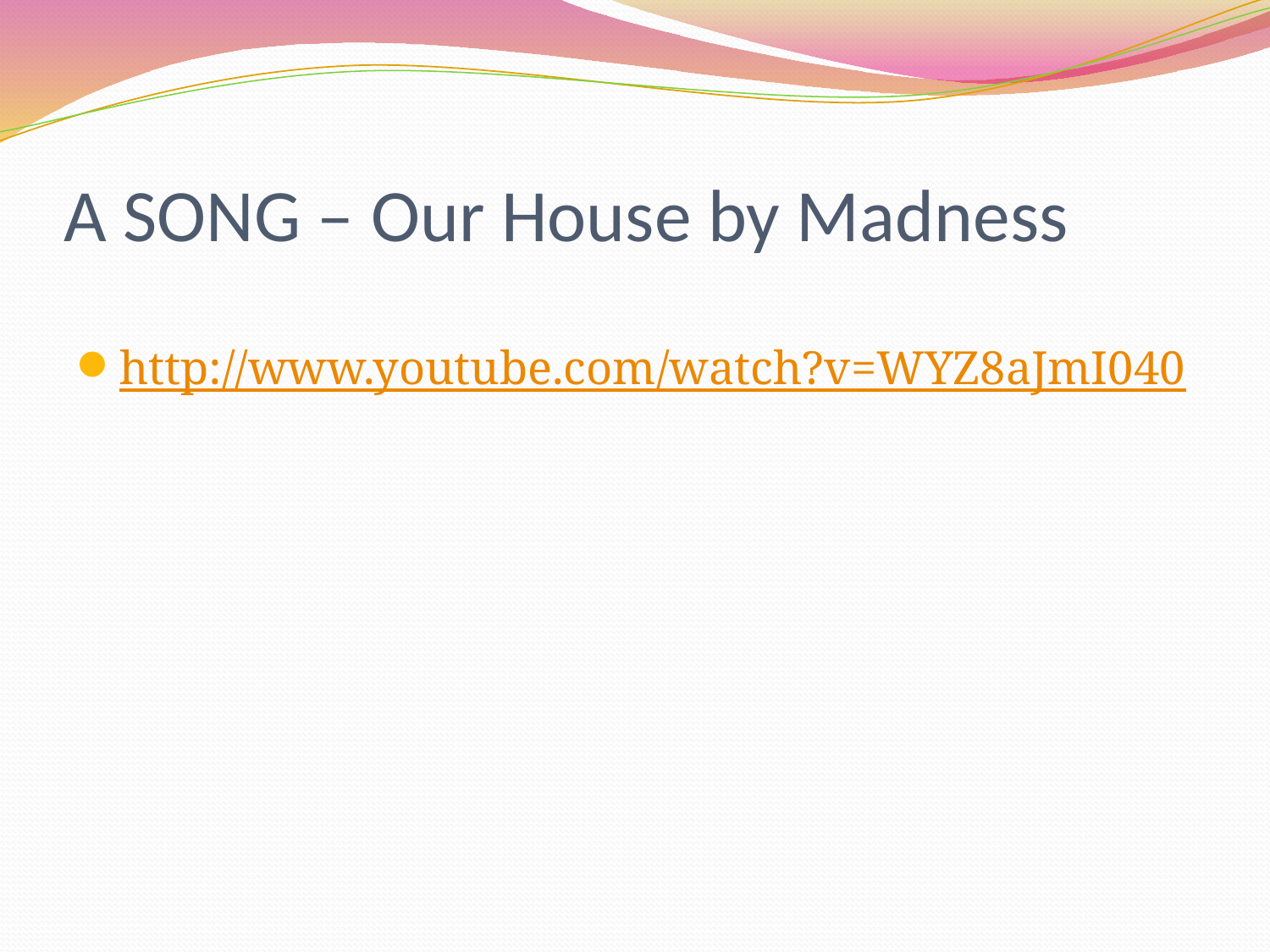

# A SONG – Our House by Madness

http://www.youtube.com/watch?v=WYZ8aJmI040